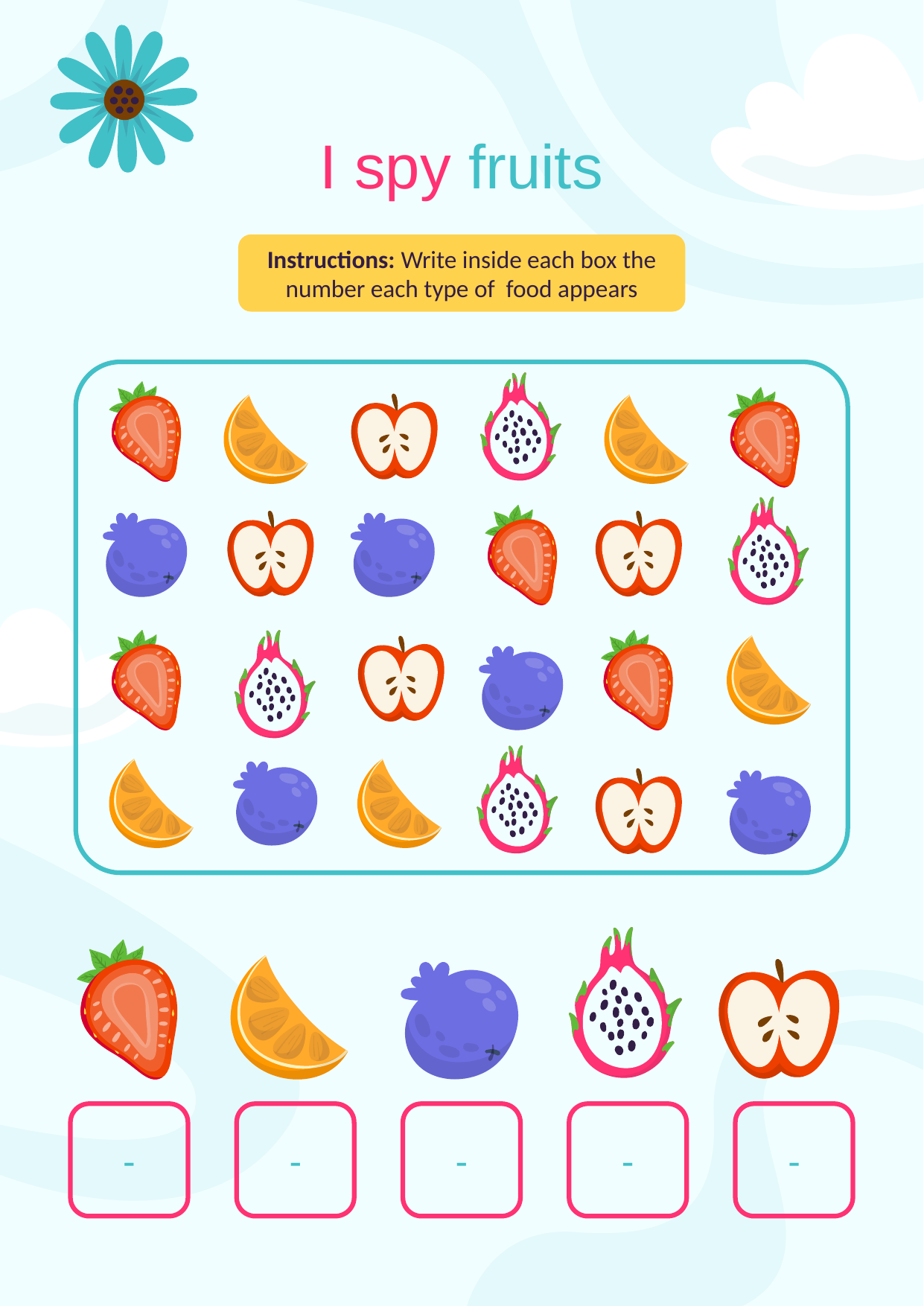

# I spy fruits
Instructions: Write inside each box the number each type of  food appears

-
-
-
-
-